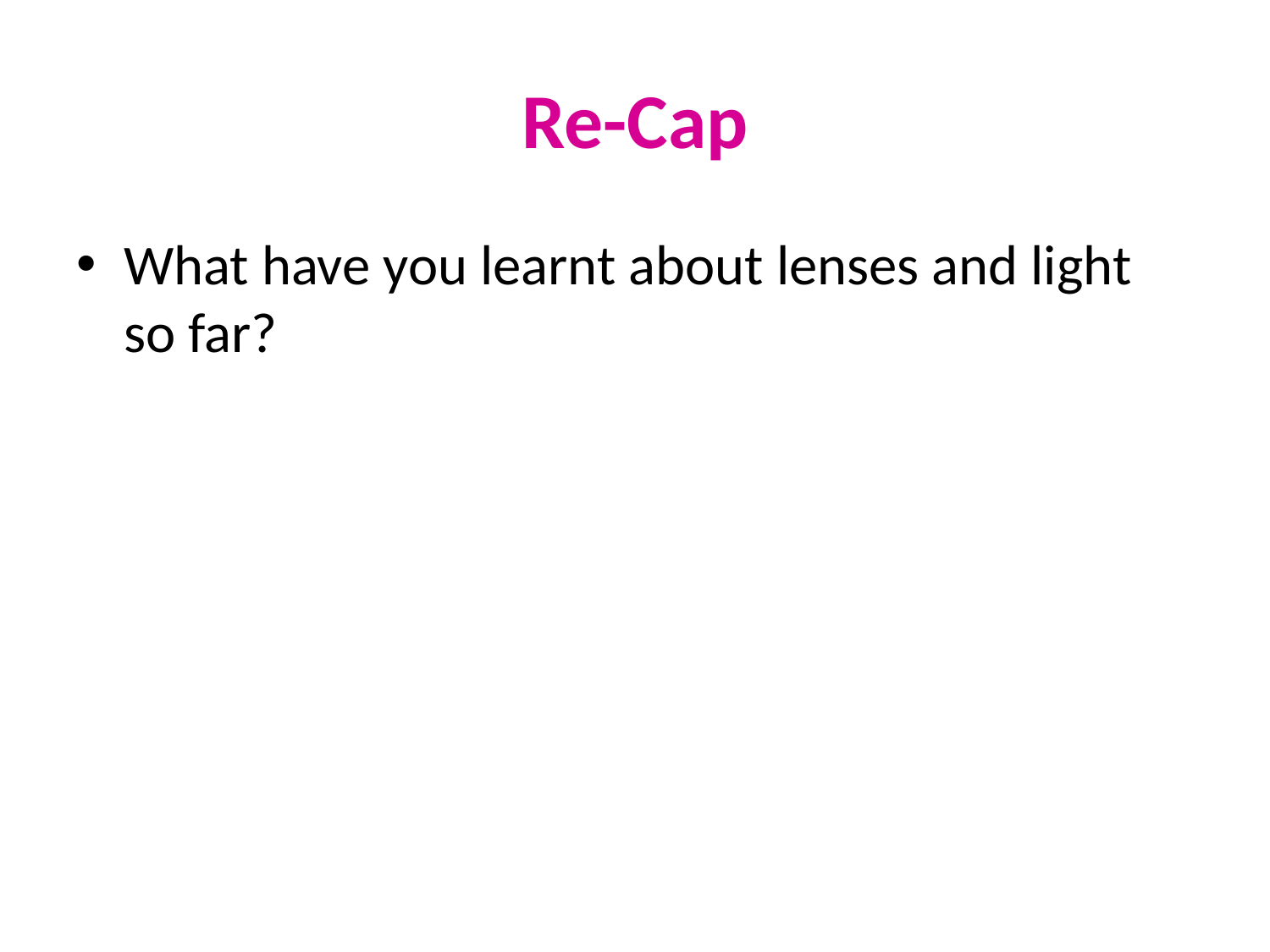

# Re-Cap
What have you learnt about lenses and light so far?